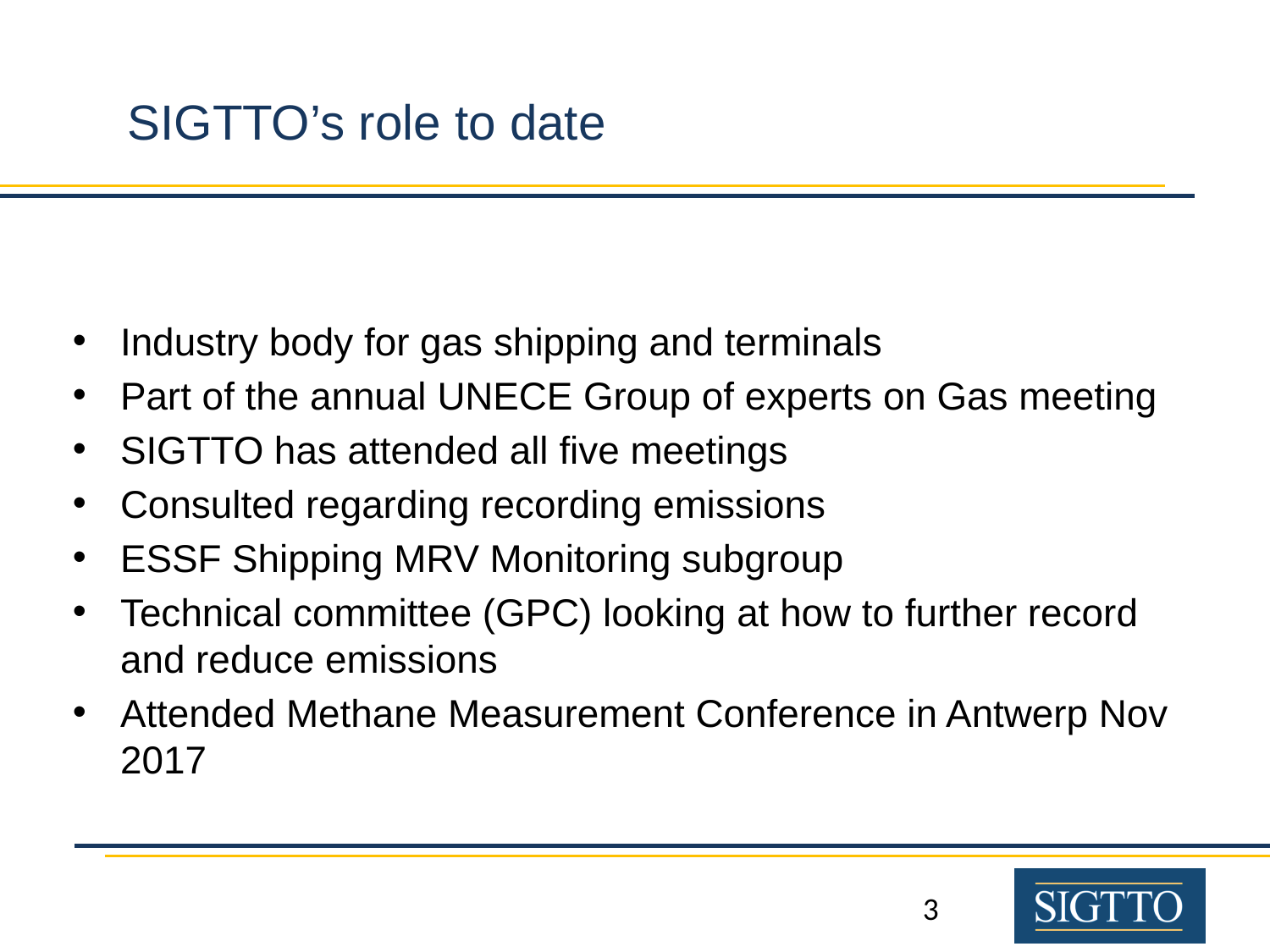

SIGTTO’s role to date

Industry body for gas shipping and terminals
Part of the annual UNECE Group of experts on Gas meeting
SIGTTO has attended all five meetings
Consulted regarding recording emissions
ESSF Shipping MRV Monitoring subgroup
Technical committee (GPC) looking at how to further record and reduce emissions
Attended Methane Measurement Conference in Antwerp Nov 2017

3